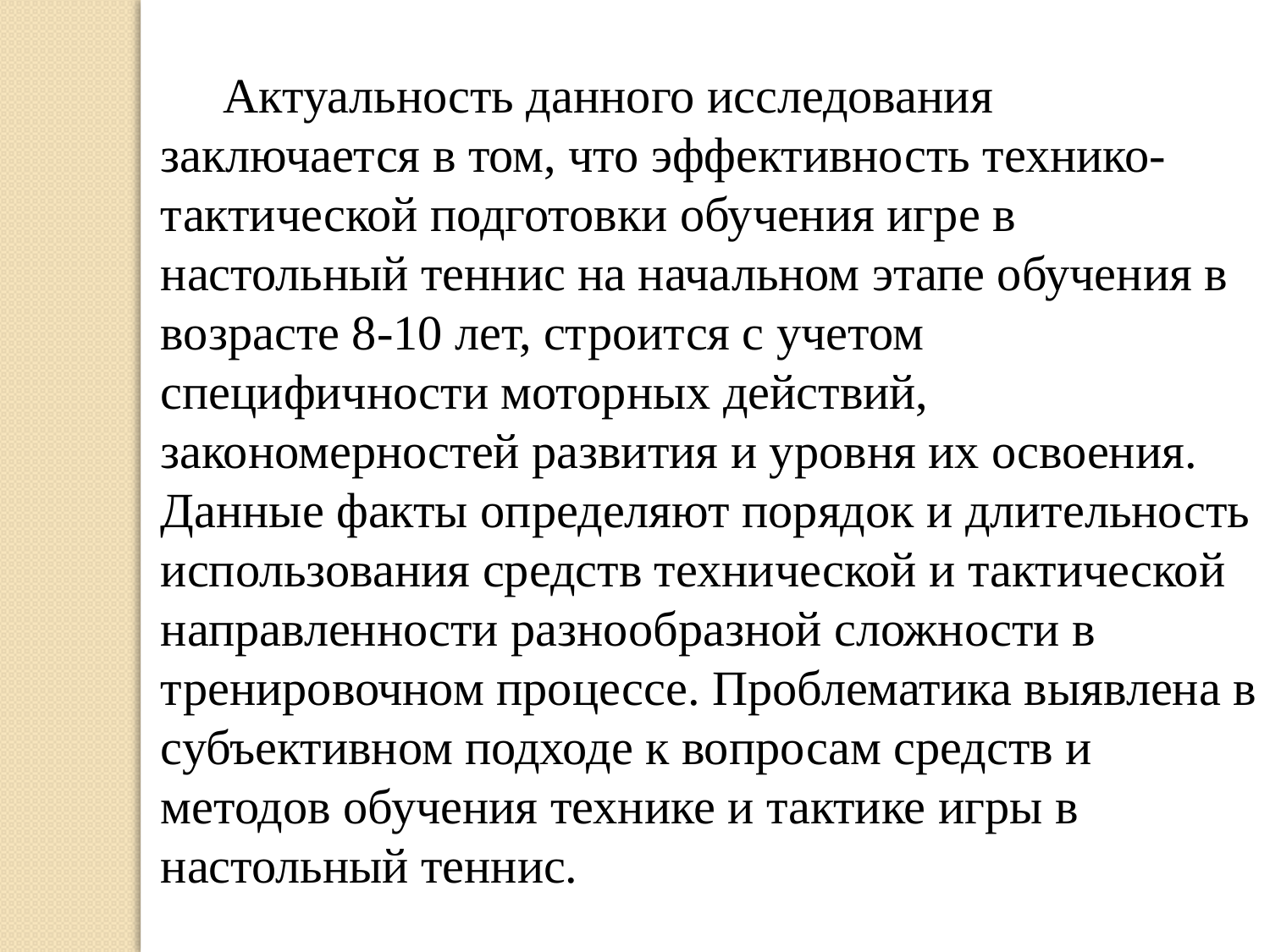

Актуальность данного исследования заключается в том, что эффективность технико-тактической подготовки обучения игре в настольный теннис на начальном этапе обучения в возрасте 8-10 лет, строится с учетом специфичности моторных действий, закономерностей развития и уровня их освоения. Данные факты определяют порядок и длительность использования средств технической и тактической направленности разнообразной сложности в тренировочном процессе. Проблематика выявлена в субъективном подходе к вопросам средств и методов обучения технике и тактике игры в настольный теннис.